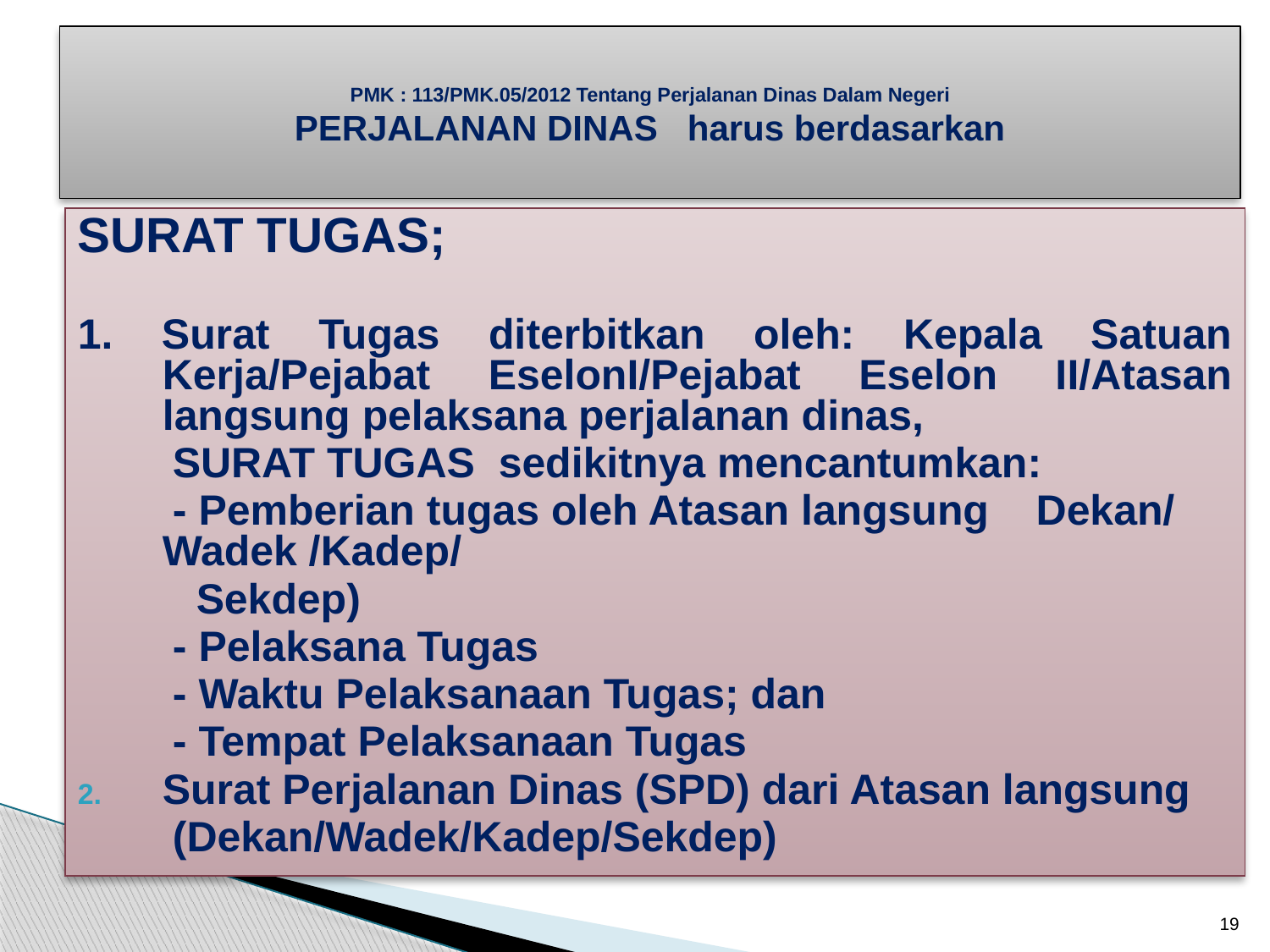

# PMK : 113/PMK.05/2012 Tentang Perjalanan Dinas Dalam Negeri PERJALANAN DINAS   harus berdasarkan
SURAT TUGAS;

1. Surat Tugas diterbitkan oleh: Kepala Satuan Kerja/Pejabat EselonI/Pejabat Eselon II/Atasan langsung pelaksana perjalanan dinas,
        SURAT TUGAS  sedikitnya mencantumkan:
        - Pemberian tugas oleh Atasan langsung    Dekan/ Wadek /Kadep/
          Sekdep)
        - Pelaksana Tugas
        - Waktu Pelaksanaan Tugas; dan
        - Tempat Pelaksanaan Tugas
Surat Perjalanan Dinas (SPD) dari Atasan langsung
        (Dekan/Wadek/Kadep/Sekdep)
19